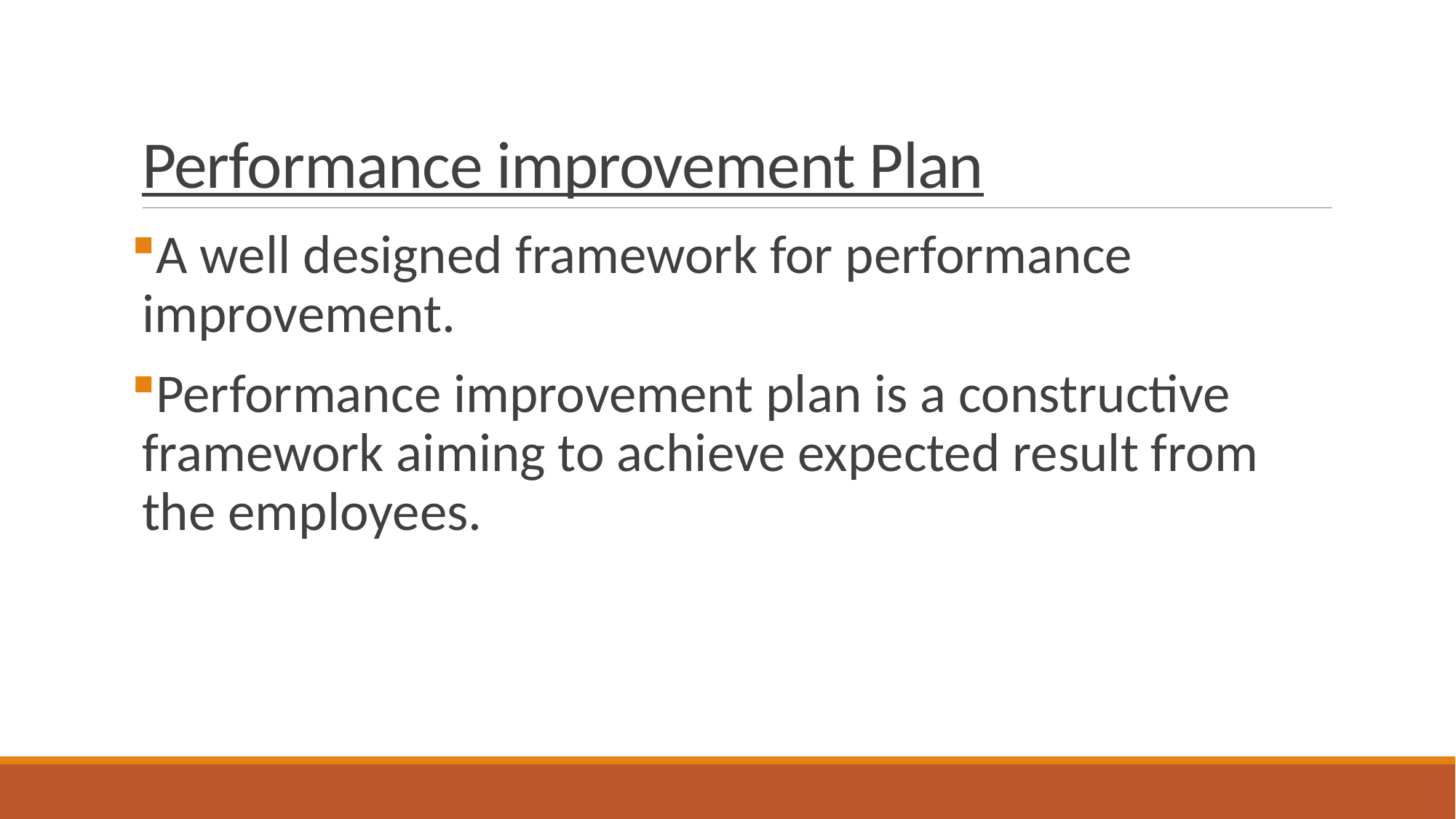

# Performance improvement Plan
A well designed framework for performance improvement.
Performance improvement plan is a constructive framework aiming to achieve expected result from the employees.